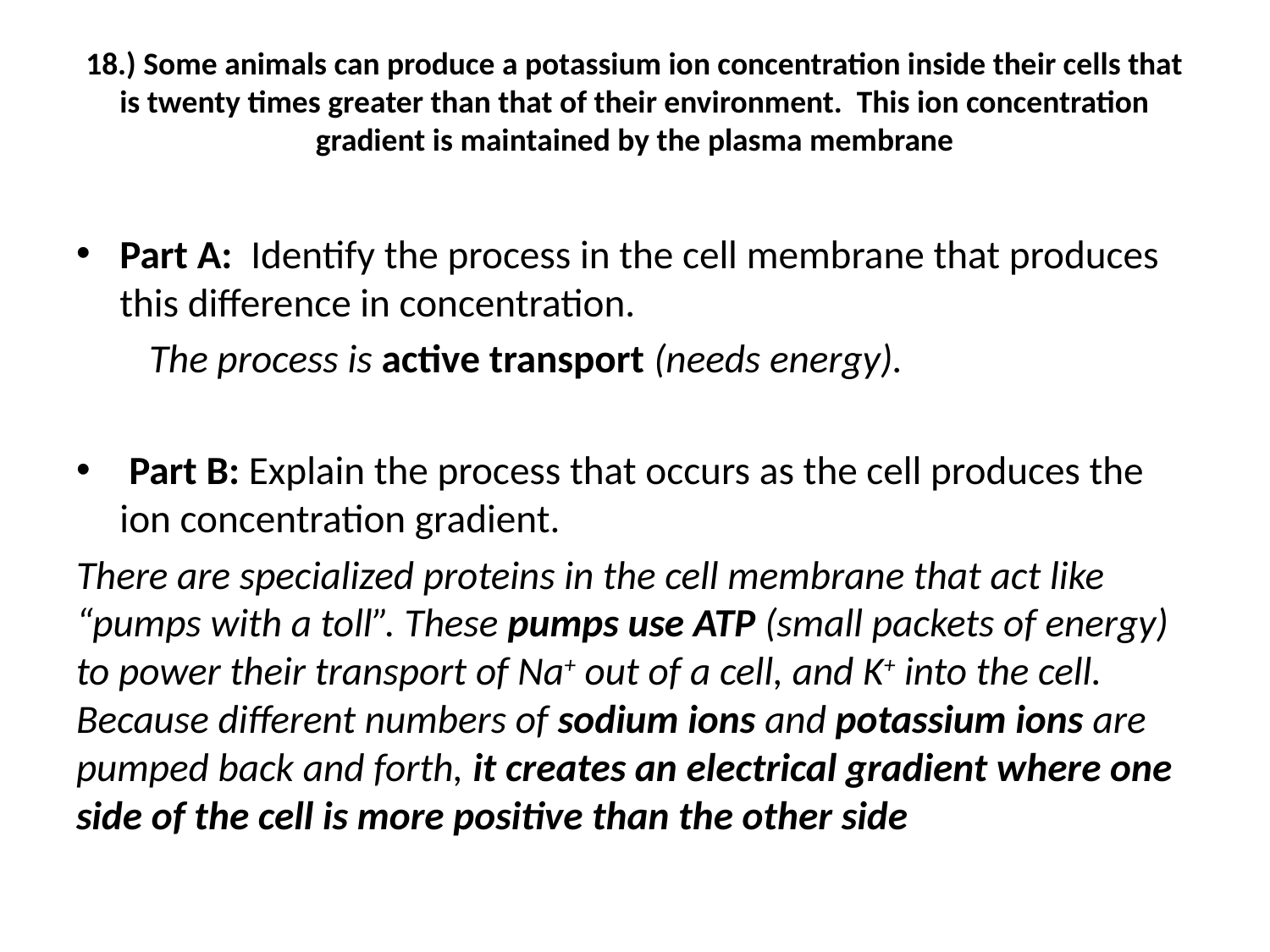

# 18.) Some animals can produce a potassium ion concentration inside their cells that is twenty times greater than that of their environment.  This ion concentration gradient is maintained by the plasma membrane
Part A:  Identify the process in the cell membrane that produces this difference in concentration.
        The process is active transport (needs energy).

 Part B: Explain the process that occurs as the cell produces the ion concentration gradient.
There are specialized proteins in the cell membrane that act like “pumps with a toll”. These pumps use ATP (small packets of energy) to power their transport of Na+ out of a cell, and K+ into the cell. Because different numbers of sodium ions and potassium ions are pumped back and forth, it creates an electrical gradient where one side of the cell is more positive than the other side